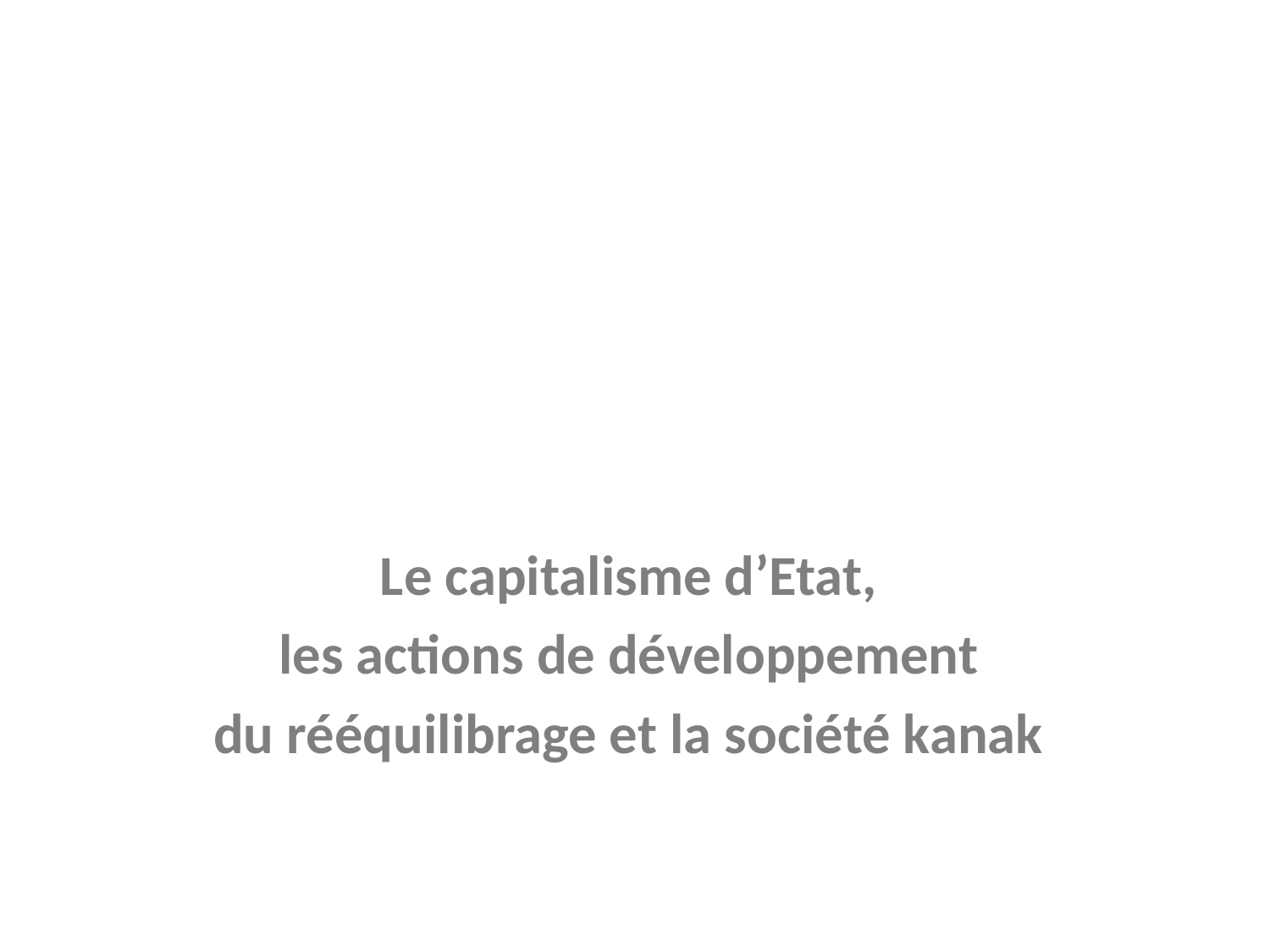

Le capitalisme d’Etat,
les actions de développement
du rééquilibrage et la société kanak